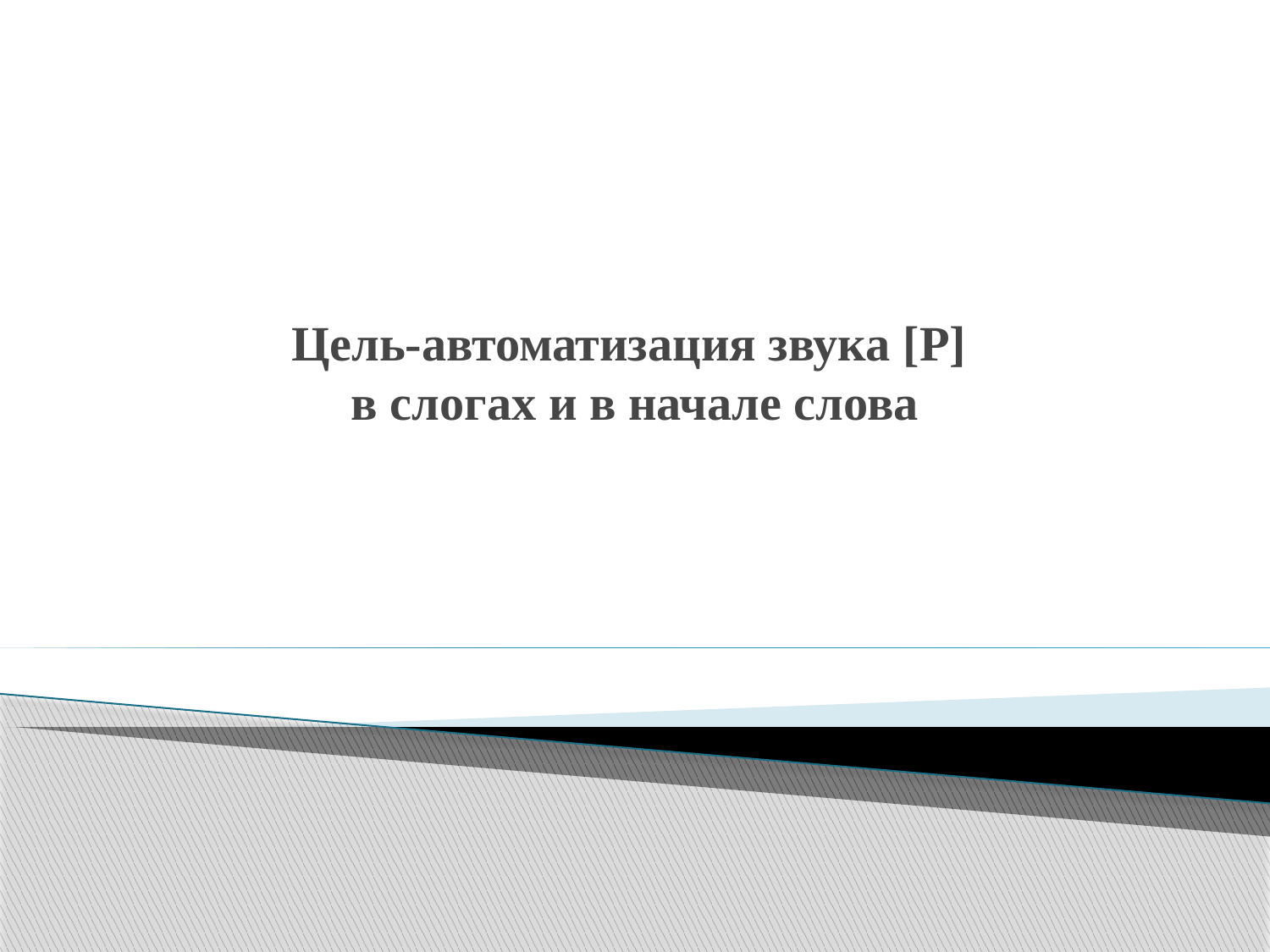

# Цель-автоматизация звука [Р] в слогах и в начале слова